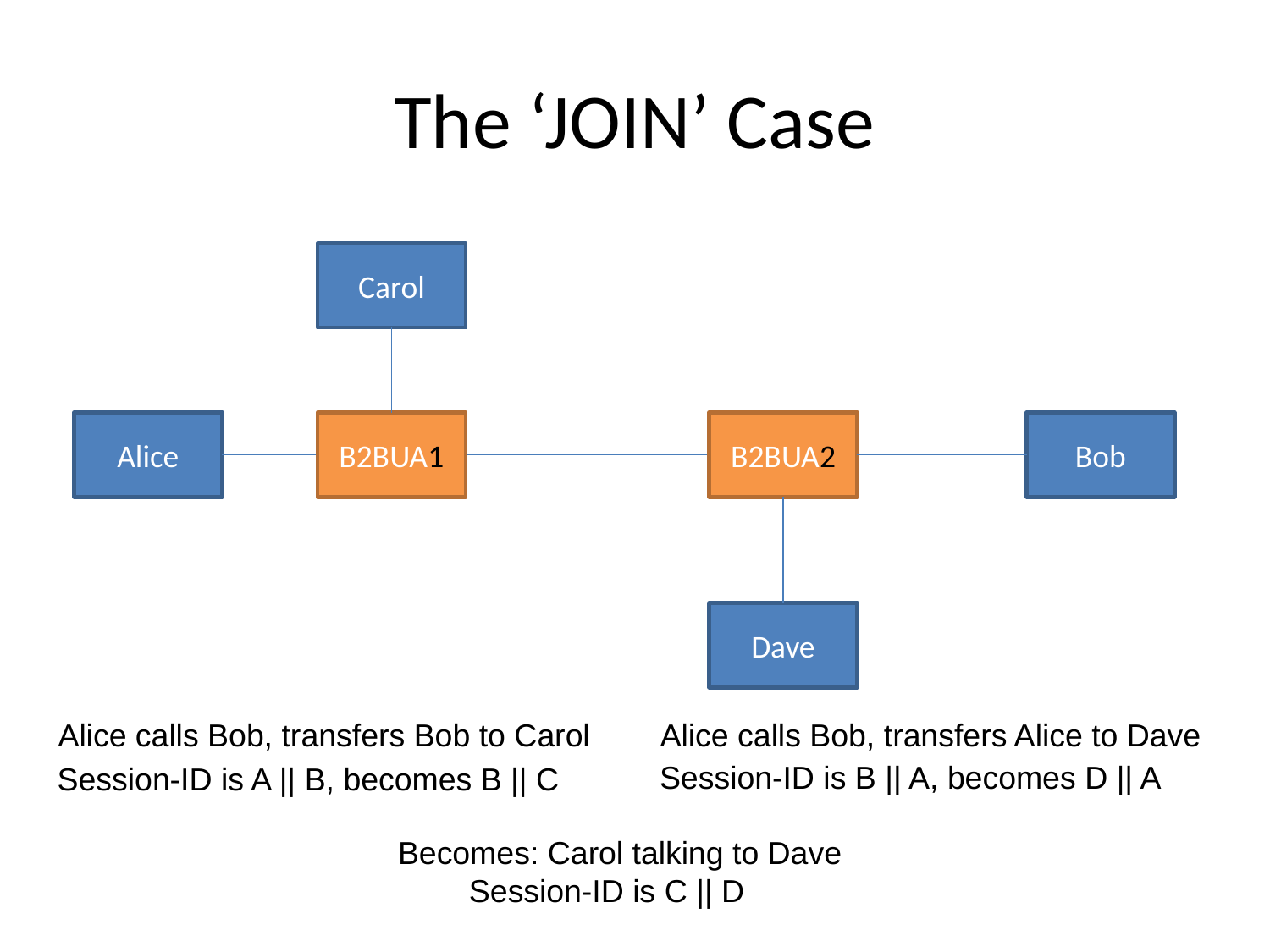

The ‘JOIN’ Case
Carol
Alice
B2BUA1
B2BUA2
Bob
Dave
Alice calls Bob, transfers Bob to Carol
Alice calls Bob, transfers Alice to Dave
Session-ID is B || A, becomes D || A
Session-ID is A || B, becomes B || C
Becomes: Carol talking to Dave
        Session-ID is C || D